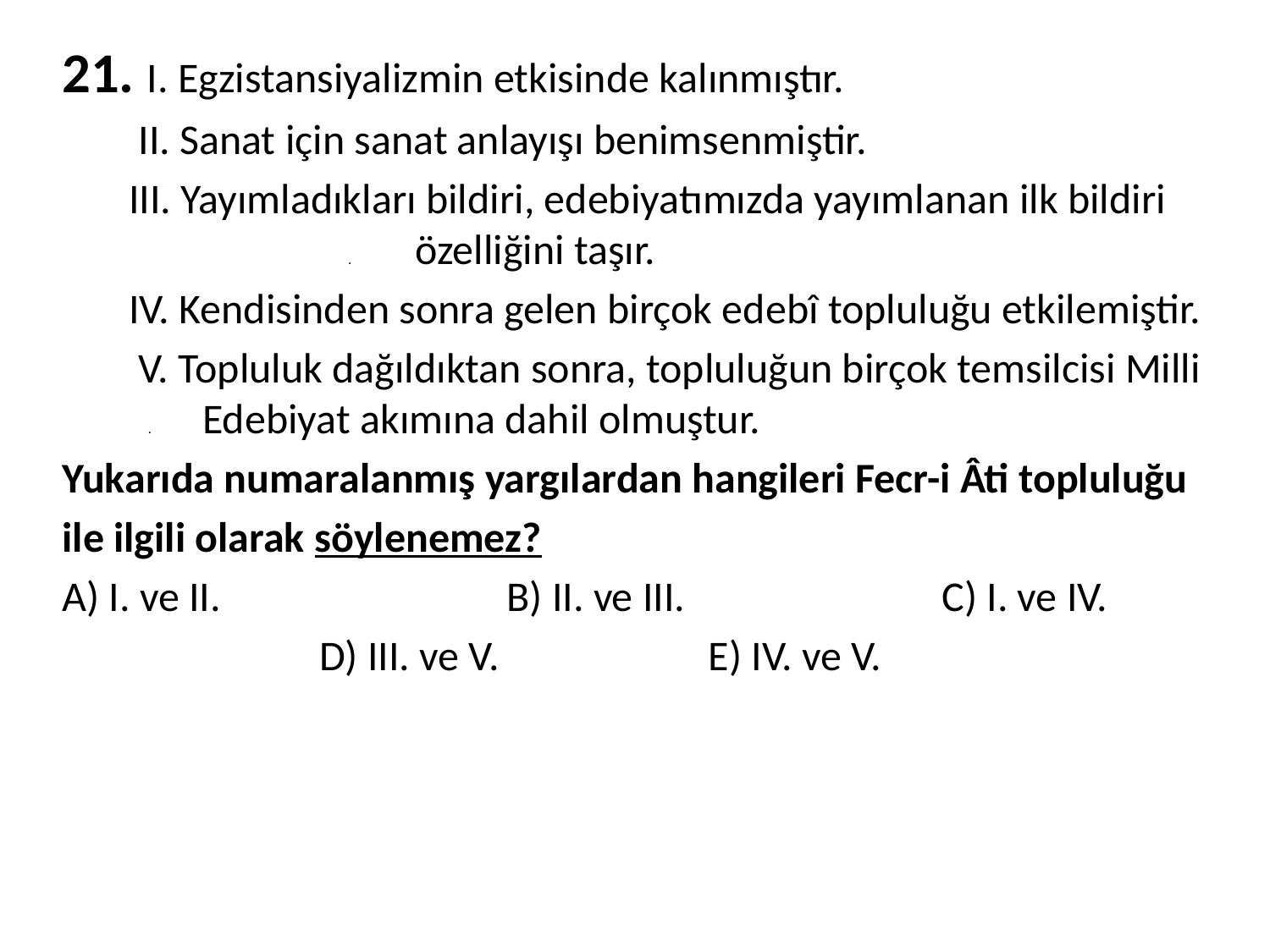

21. I. Egzistansiyalizmin etkisinde kalınmıştır.
        II. Sanat için sanat anlayışı benimsenmiştir.
       III. Yayımladıkları bildiri, edebiyatımızda yayımlanan ilk bildiri                              .        özelliğini taşır.
       IV. Kendisinden sonra gelen birçok edebî topluluğu etkilemiştir.
        V. Topluluk dağıldıktan sonra, topluluğun birçok temsilcisi Milli     .      Edebiyat akımına dahil olmuştur.
Yukarıda numaralanmış yargılardan hangileri Fecr-i Âti topluluğu
ile ilgili olarak söylenemez?
A) I. ve II.                              B) II. ve III.                           C) I. ve IV.
                           D) III. ve V.                      E) IV. ve V.